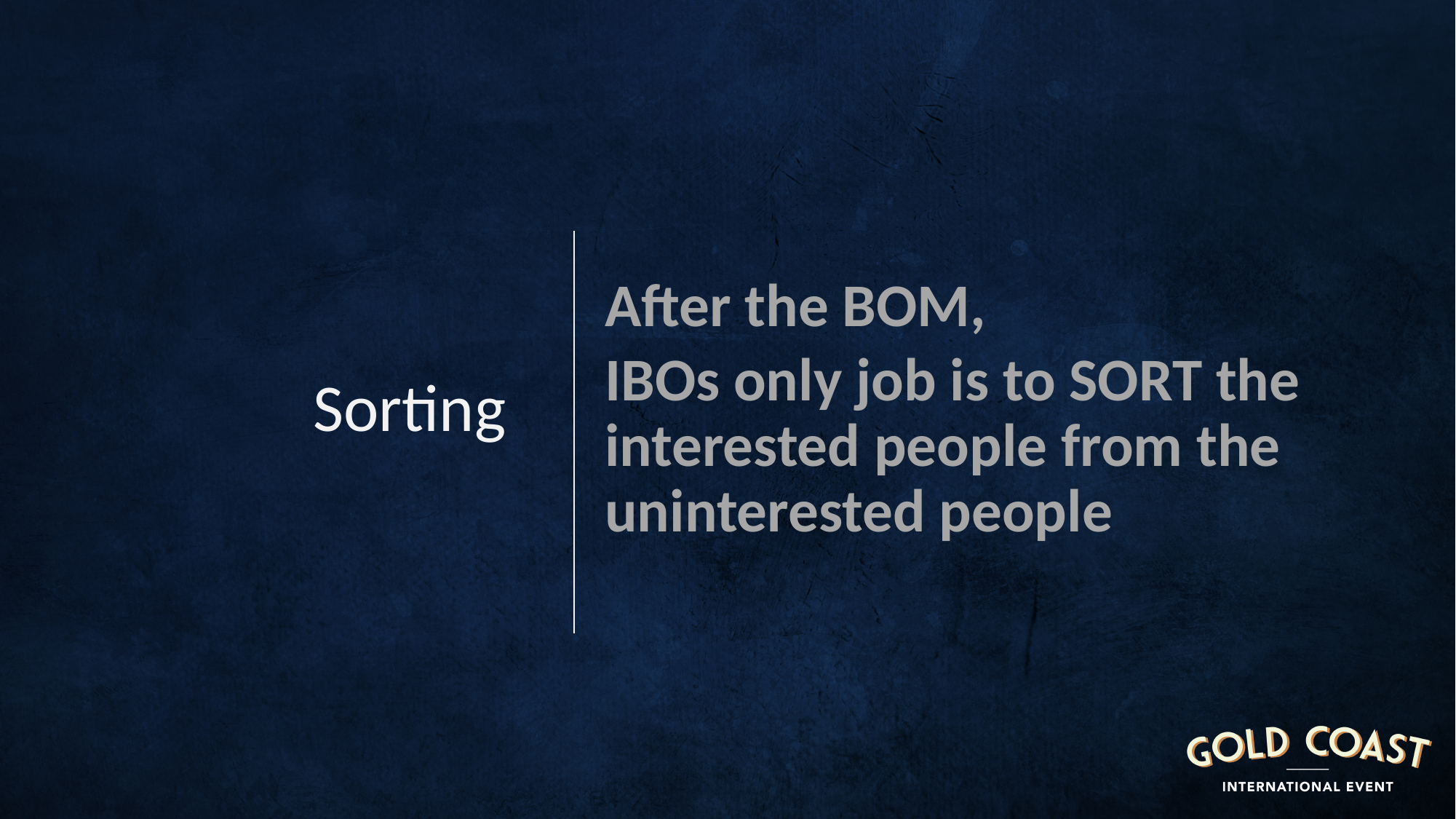

Sorting
After the BOM,
IBOs only job is to SORT the interested people from the uninterested people